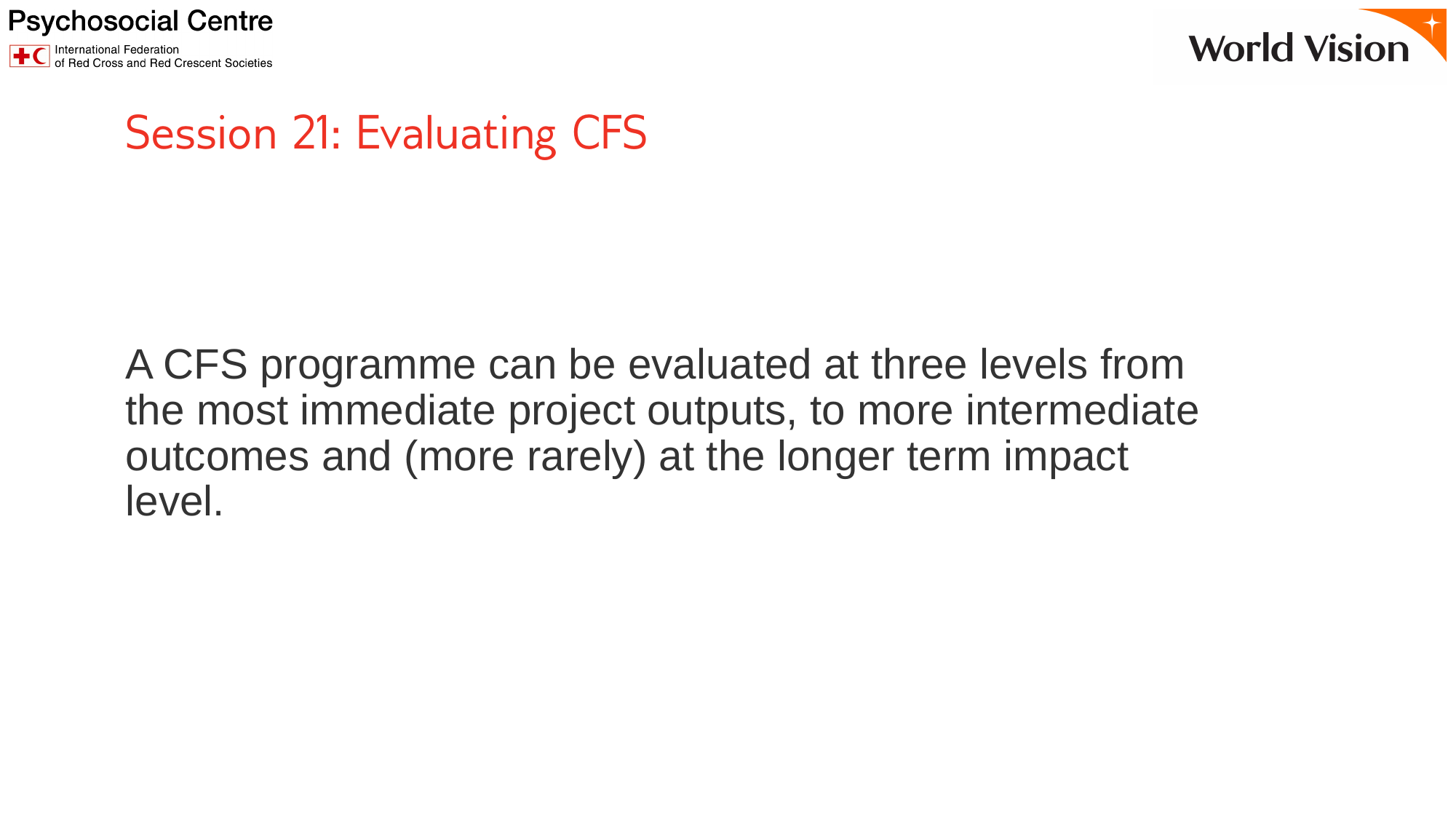

# Session 21: Evaluating CFS

A CFS programme can be evaluated at three levels from the most immediate project outputs, to more intermediate outcomes and (more rarely) at the longer term impact level.